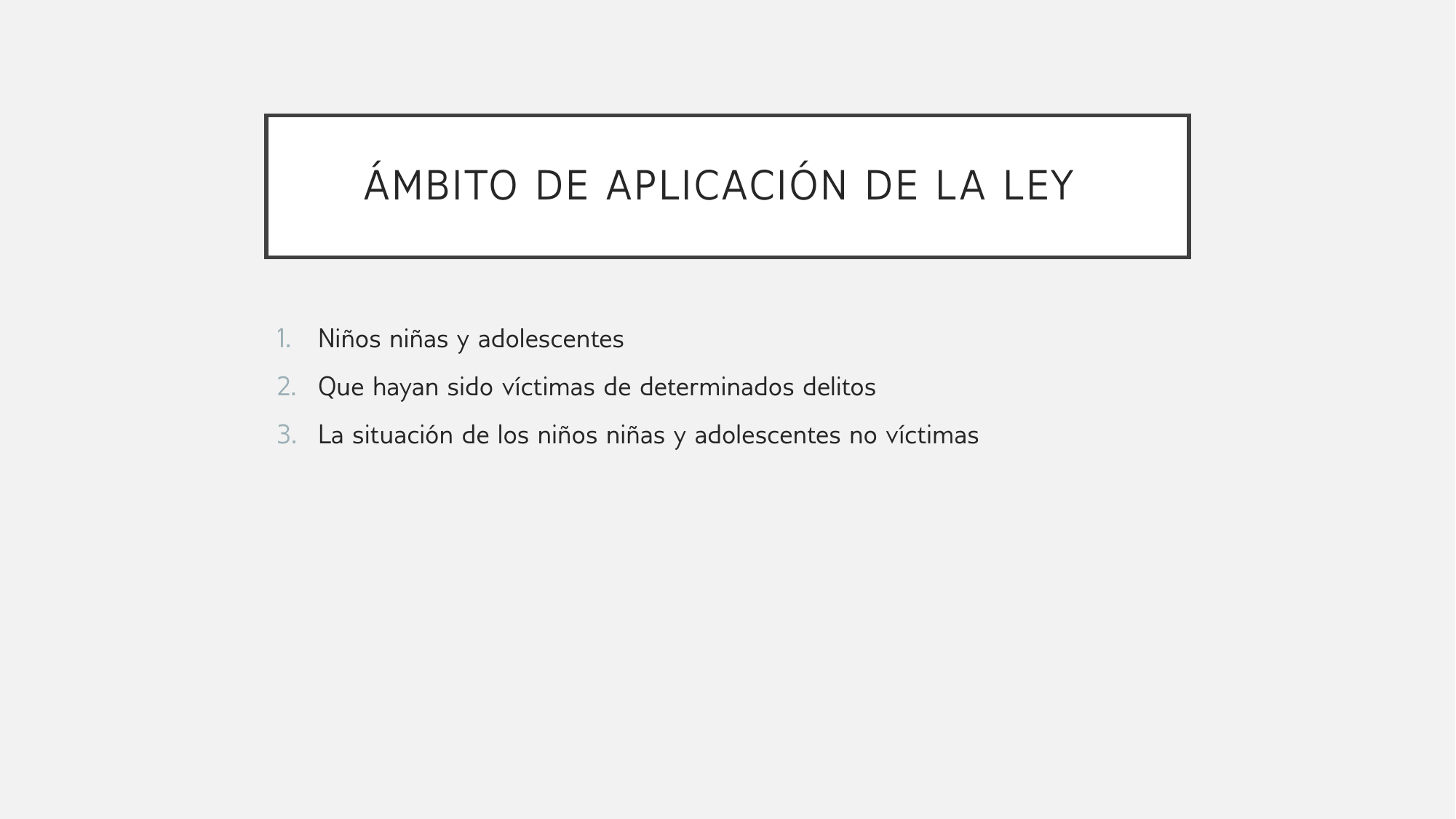

# Ámbito de aplicación de la ley
Niños niñas y adolescentes
Que hayan sido víctimas de determinados delitos
La situación de los niños niñas y adolescentes no víctimas